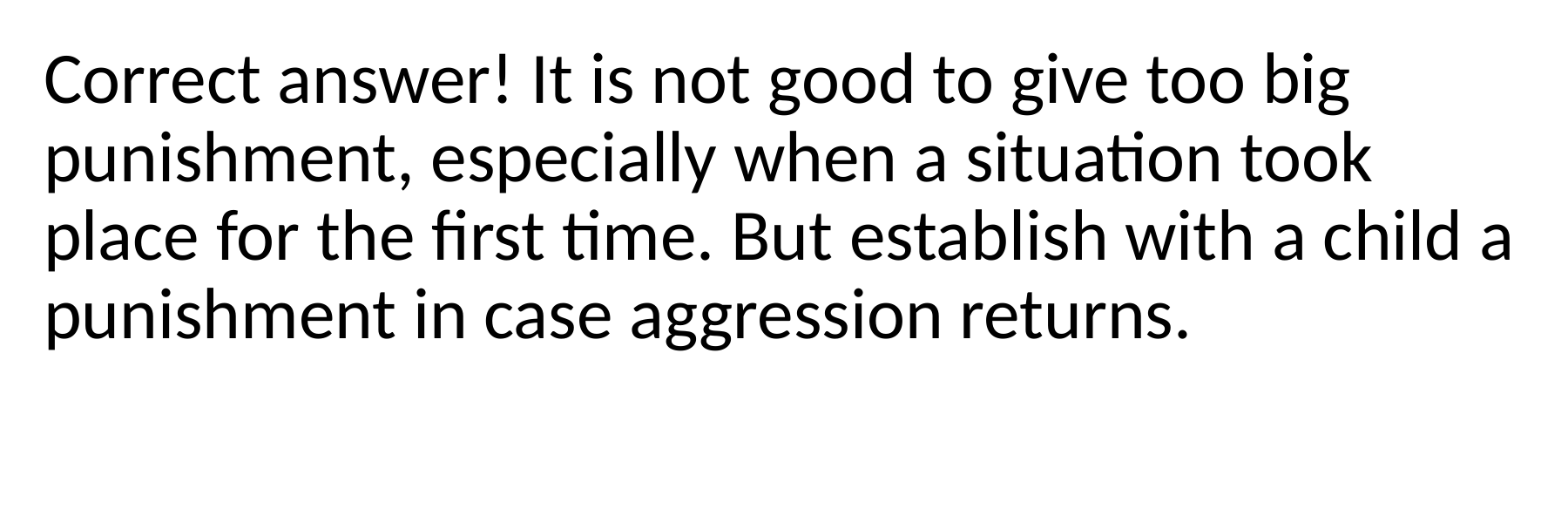

Correct answer! It is not good to give too big punishment, especially when a situation took place for the first time. But establish with a child a punishment in case aggression returns.